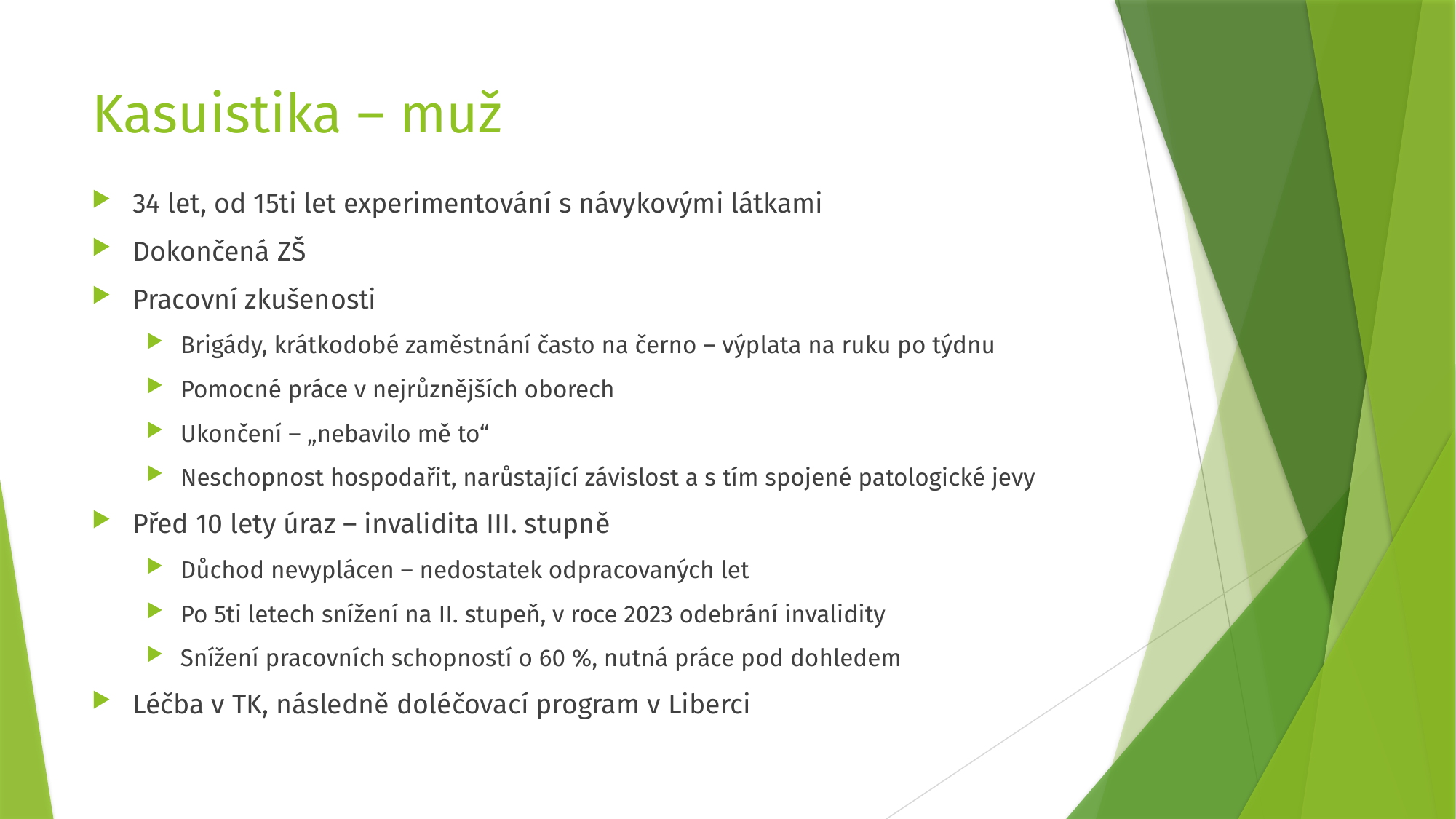

# Kasuistika – muž
34 let, od 15ti let experimentování s návykovými látkami
Dokončená ZŠ
Pracovní zkušenosti
Brigády, krátkodobé zaměstnání často na černo – výplata na ruku po týdnu
Pomocné práce v nejrůznějších oborech
Ukončení – „nebavilo mě to“
Neschopnost hospodařit, narůstající závislost a s tím spojené patologické jevy
Před 10 lety úraz – invalidita III. stupně
Důchod nevyplácen – nedostatek odpracovaných let
Po 5ti letech snížení na II. stupeň, v roce 2023 odebrání invalidity
Snížení pracovních schopností o 60 %, nutná práce pod dohledem
Léčba v TK, následně doléčovací program v Liberci